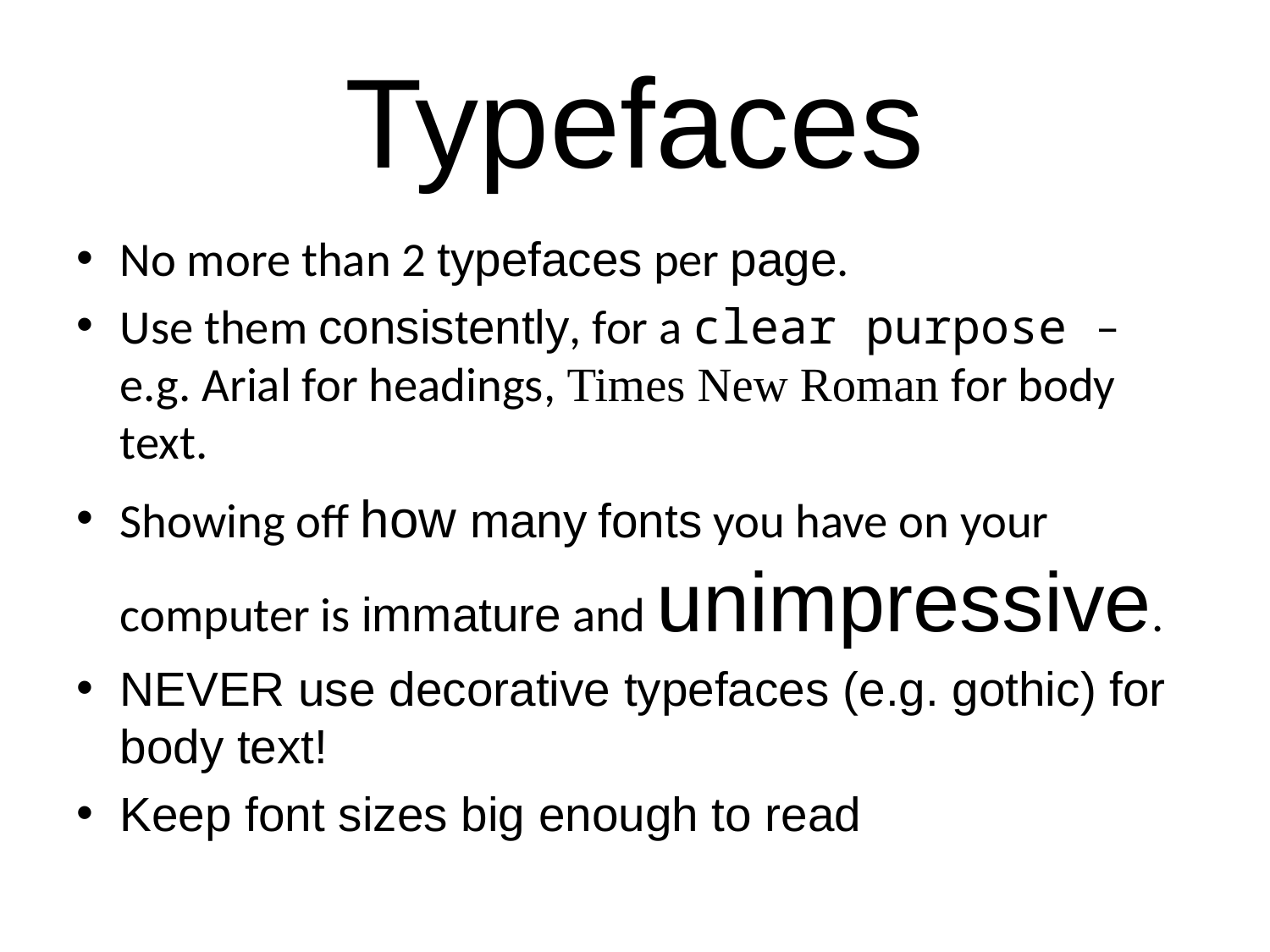

# Typefaces
No more than 2 typefaces per page.
Use them consistently, for a clear purpose – e.g. Arial for headings, Times New Roman for body text.
Showing off how many fonts you have on your computer is immature and unimpressive.
NEVER use decorative typefaces (e.g. gothic) for body text!
Keep font sizes big enough to read